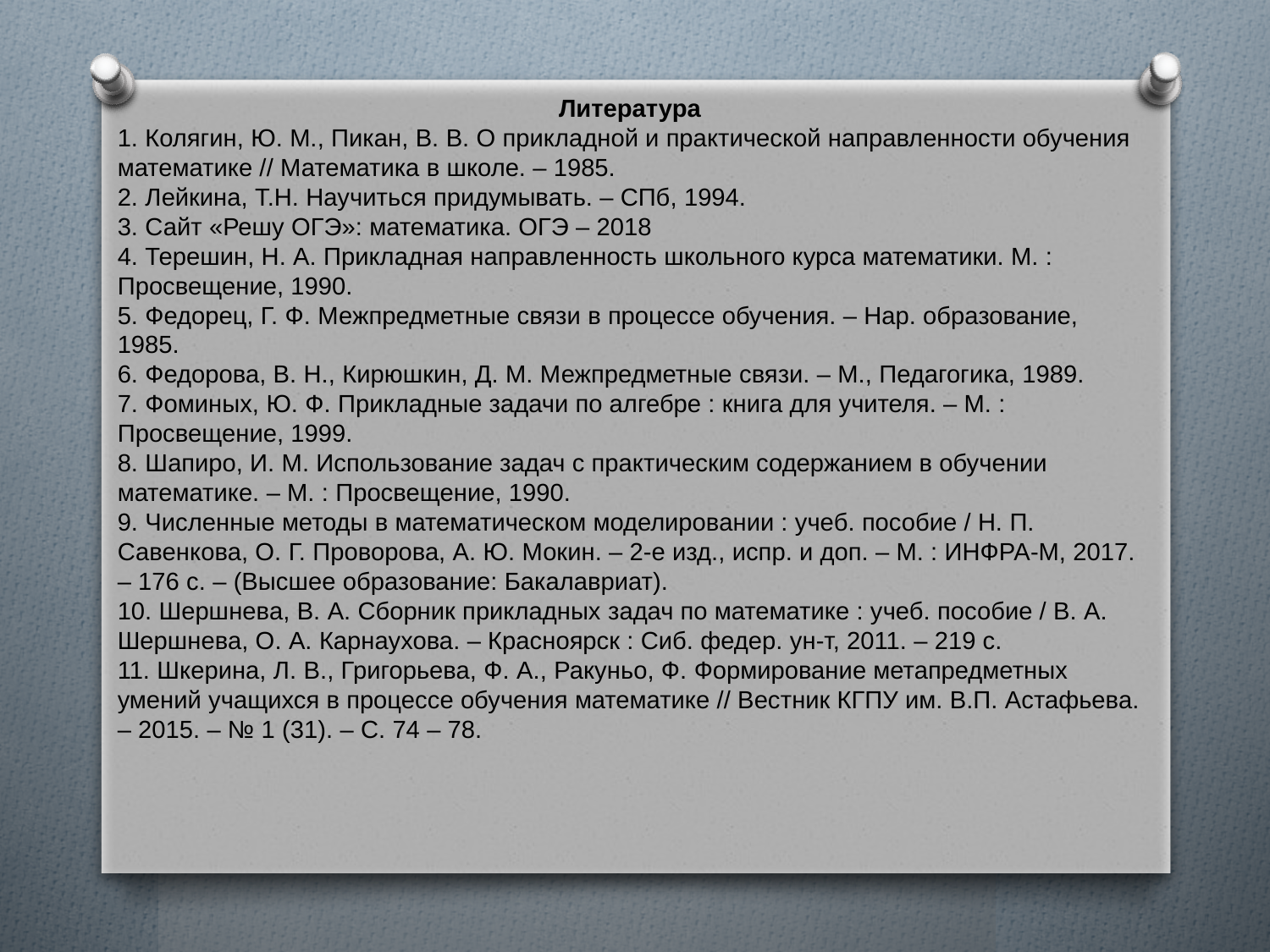

Литература
1. Колягин, Ю. М., Пикан, В. В. О прикладной и практической направленности обучения математике // Математика в школе. – 1985.
2. Лейкина, Т.Н. Научиться придумывать. – СПб, 1994.
3. Сайт «Решу ОГЭ»: математика. ОГЭ – 2018
4. Терешин, Н. А. Прикладная направленность школьного курса математики. М. : Просвещение, 1990.
5. Федорец, Г. Ф. Межпредметные связи в процессе обучения. – Нар. образование, 1985.
6. Федорова, В. Н., Кирюшкин, Д. М. Межпредметные связи. – М., Педагогика, 1989.
7. Фоминых, Ю. Ф. Прикладные задачи по алгебре : книга для учителя. – М. : Просвещение, 1999.
8. Шапиро, И. М. Использование задач с практическим содержанием в обучении математике. – М. : Просвещение, 1990.
9. Численные методы в математическом моделировании : учеб. пособие / Н. П. Савенкова, О. Г. Проворова, А. Ю. Мокин. – 2-е изд., испр. и доп. – М. : ИНФРА-М, 2017. – 176 с. – (Высшее образование: Бакалавриат).
10. Шершнева, В. А. Сборник прикладных задач по математике : учеб. пособие / В. А. Шершнева, О. А. Карнаухова. – Красноярск : Сиб. федер. ун-т, 2011. – 219 с.
11. Шкерина, Л. В., Григорьева, Ф. А., Ракуньо, Ф. Формирование метапредметных умений учащихся в процессе обучения математике // Вестник КГПУ им. В.П. Астафьева. – 2015. – № 1 (31). – С. 74 – 78.